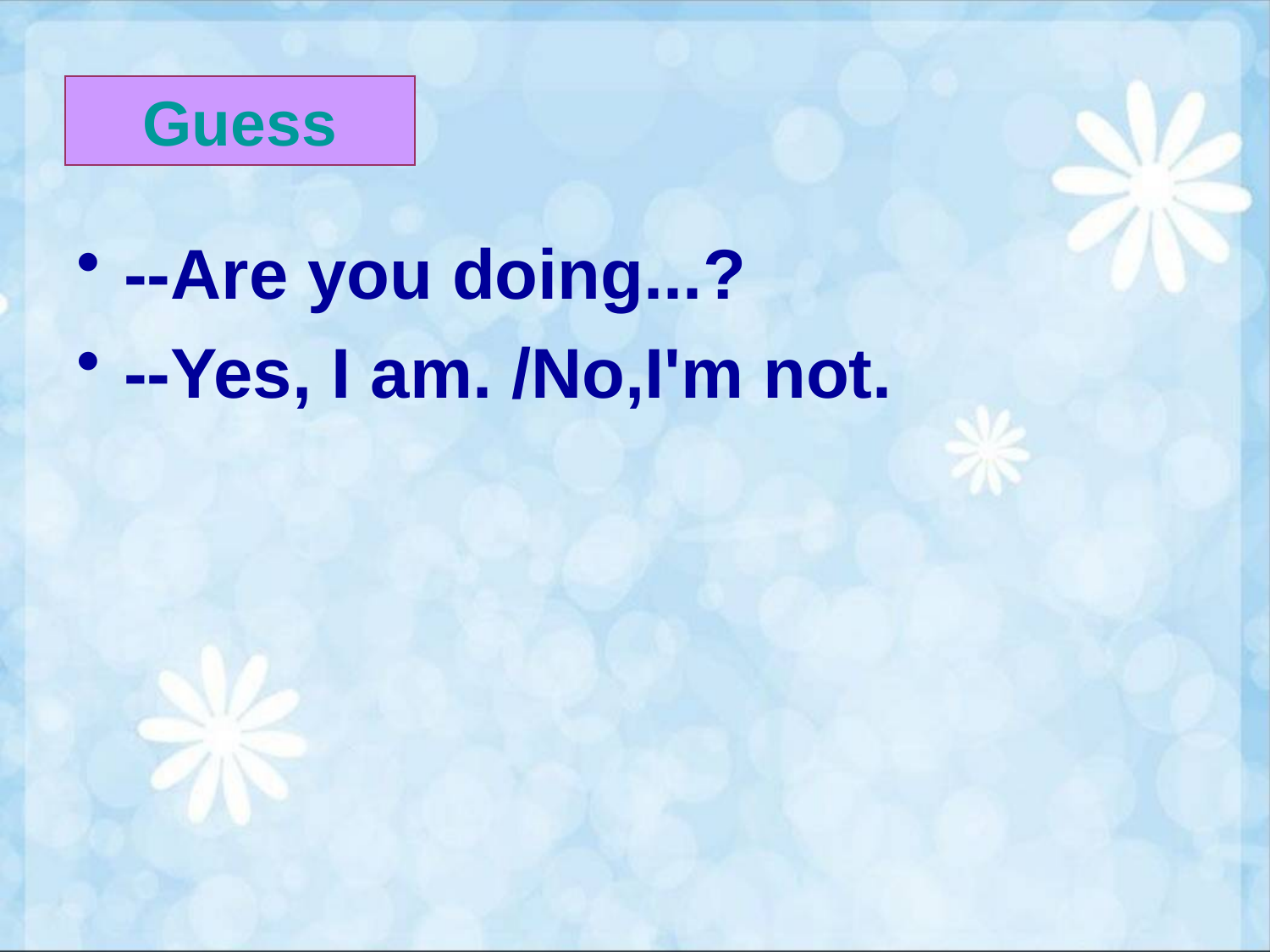

Guess
--Are you doing...?
--Yes, I am. /No,I'm not.